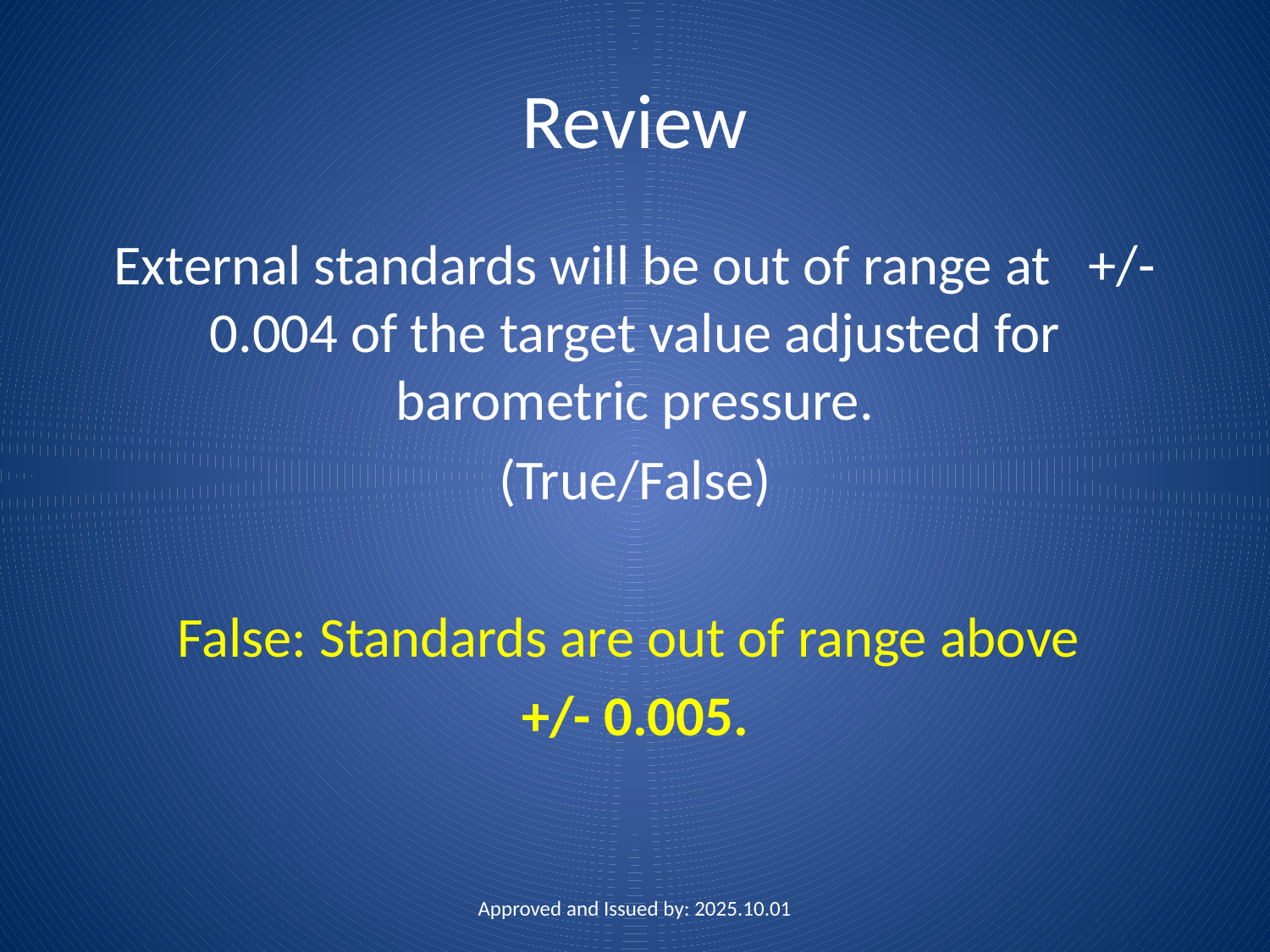

# Review
External standards will be out of range at   +/- 0.004 of the target value adjusted for barometric pressure.
(True/False)

False: Standards are out of range above
+/- 0.005.
Approved and Issued by: 2025.10.01